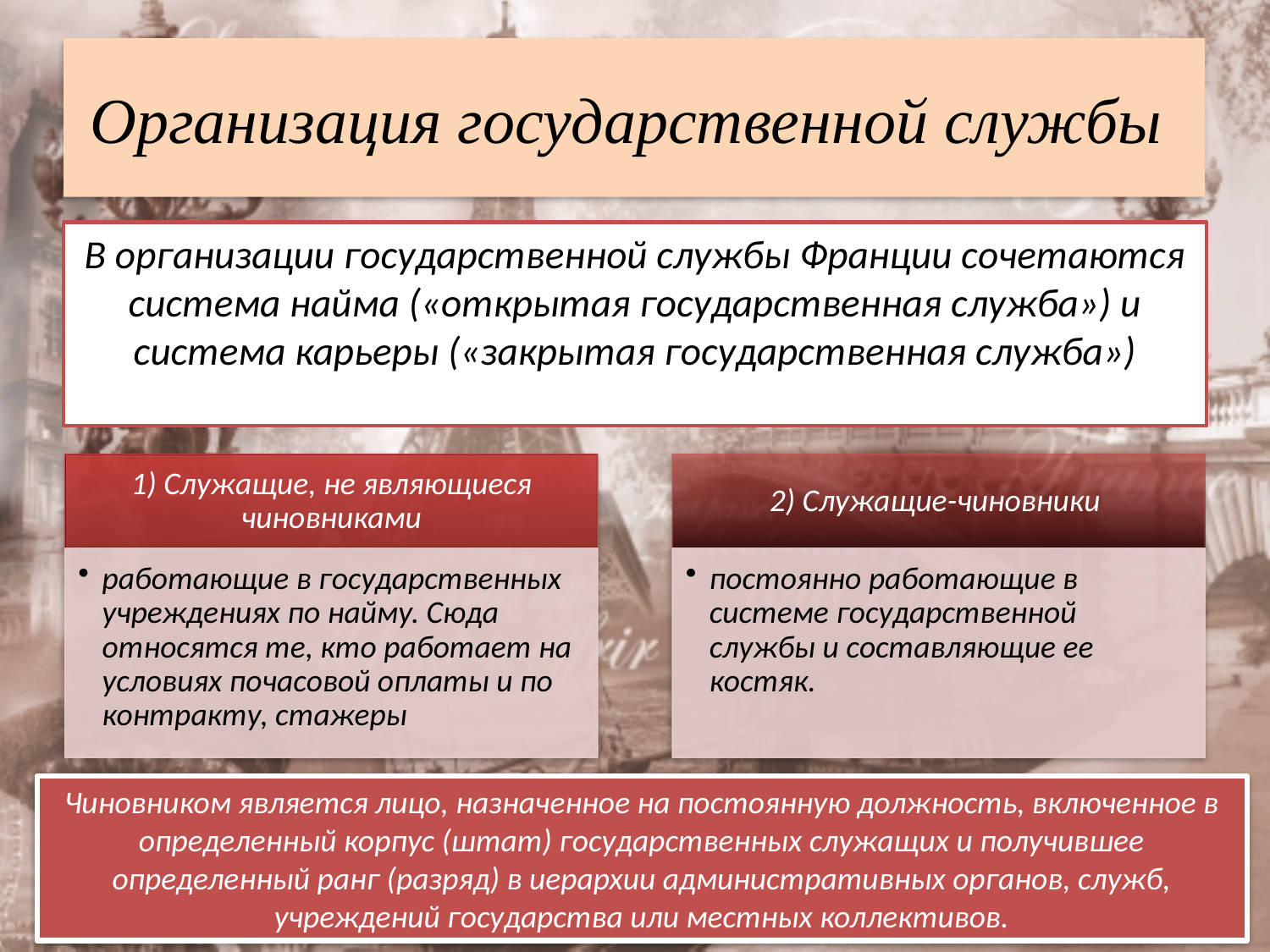

# Организация государственной службы
В организации государственной службы Франции сочетаются система найма («открытая государственная служба») и система карьеры («закрытая государственная служба»)
1) Служащие, не являющиеся чиновниками
работающие в государственных учреждениях по найму. Сюда относятся те, кто работает на условиях почасовой оплаты и по контракту, стажеры
2) Служащие-чиновники
постоянно работающие в системе государственной службы и составляющие ее костяк.
Чиновником является лицо, назначенное на постоянную должность, включенное в определенный корпус (штат) государственных служащих и получившее определенный ранг (разряд) в иерархии административных органов, служб, учреждений государства или местных коллективов.